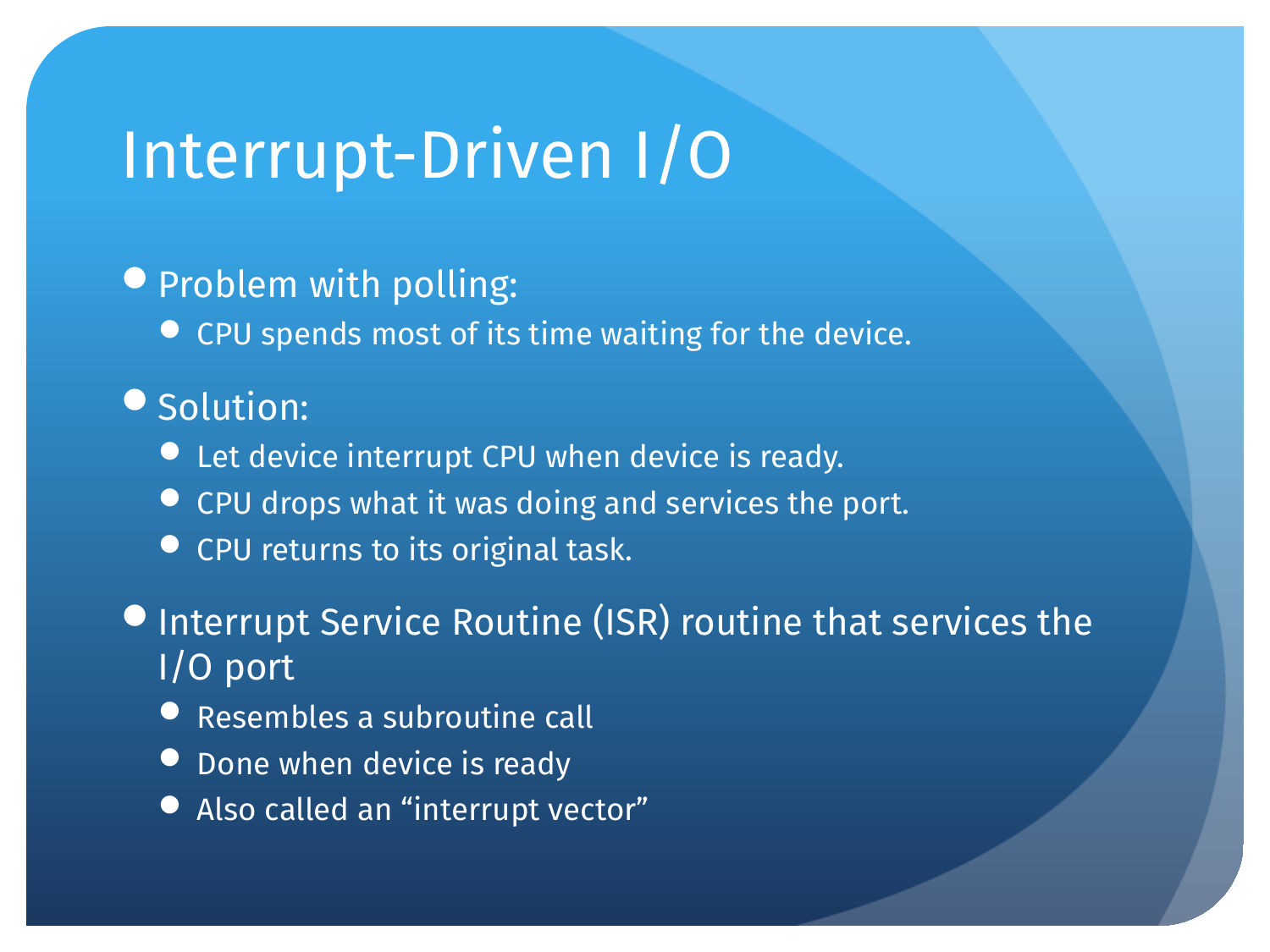

# Interrupt-Driven I/O
Problem with polling:
CPU spends most of its time waiting for the device.
Solution:
Let device interrupt CPU when device is ready.
CPU drops what it was doing and services the port.
CPU returns to its original task.
Interrupt Service Routine (ISR) routine that services the I/O port
Resembles a subroutine call
Done when device is ready
Also called an “interrupt vector”